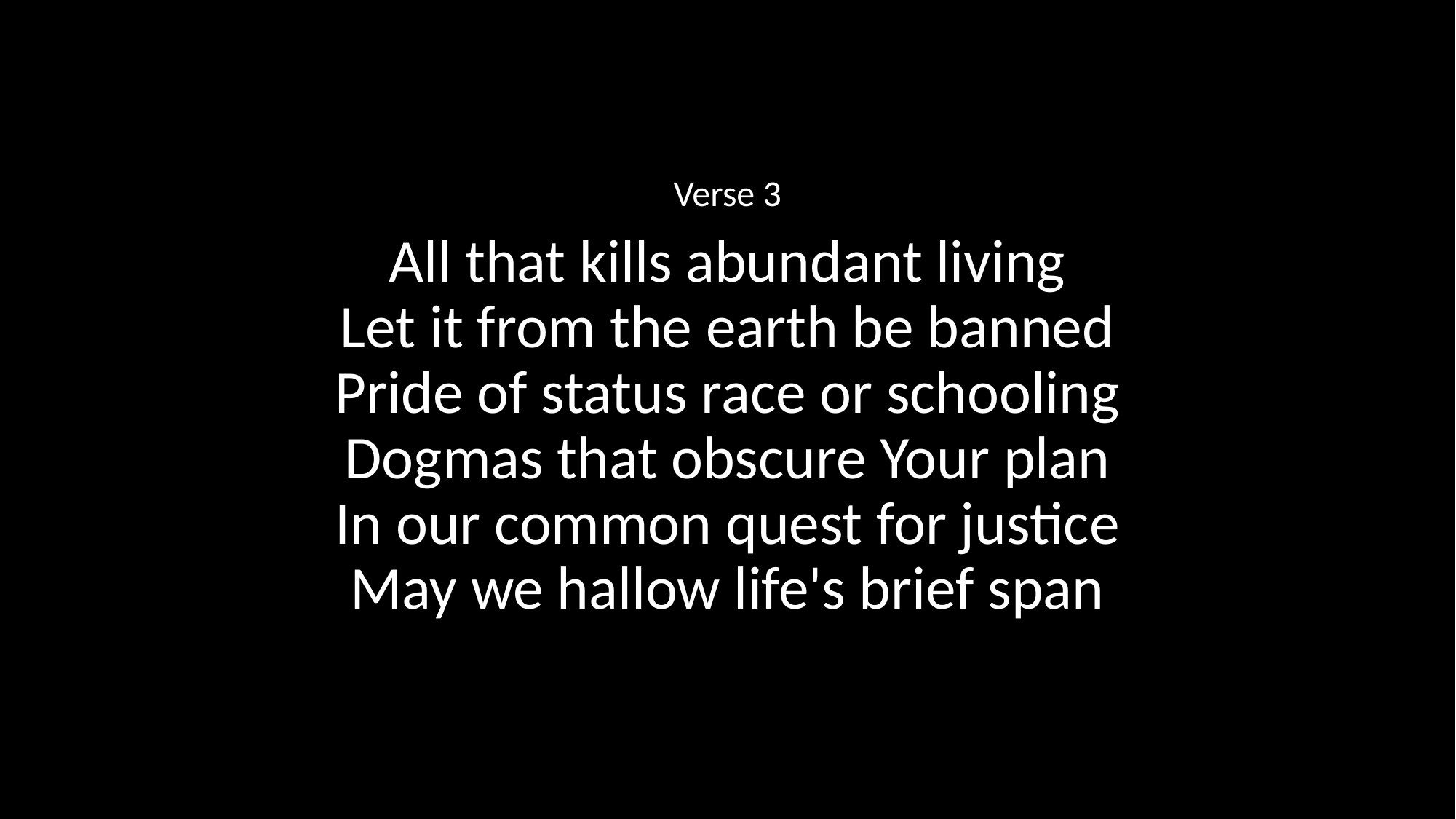

Verse 3
All that kills abundant living
Let it from the earth be banned
Pride of status race or schooling
Dogmas that obscure Your plan
In our common quest for justice
May we hallow life's brief span